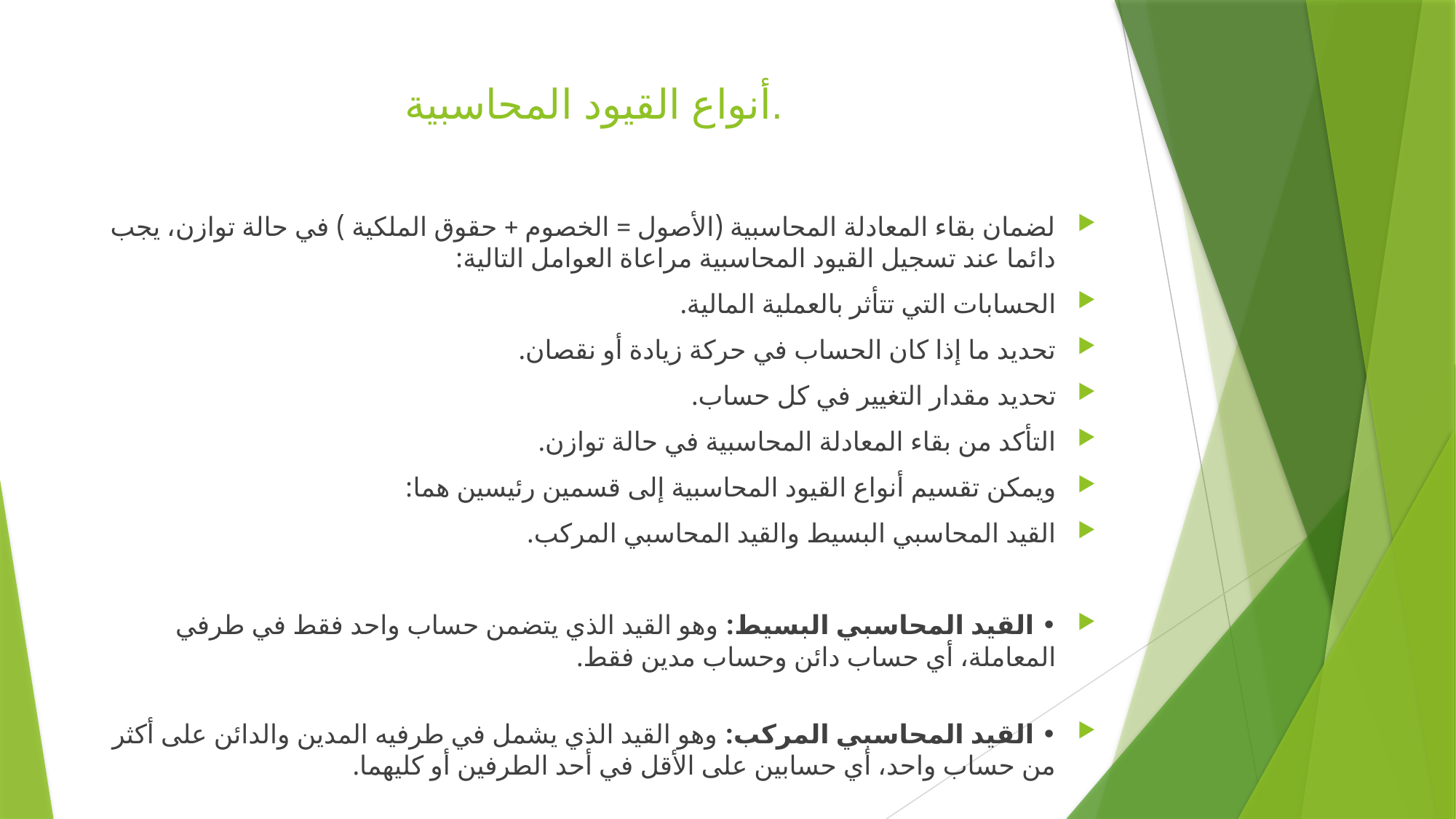

# .أنواع القيود المحاسبية
لضمان بقاء المعادلة المحاسبية (الأصول = الخصوم + حقوق الملكية ) في حالة توازن، يجب دائما عند تسجيل القيود المحاسبية مراعاة العوامل التالية:
الحسابات التي تتأثر بالعملية المالية.
تحديد ما إذا كان الحساب في حركة زيادة أو نقصان.
تحديد مقدار التغيير في كل حساب.
التأكد من بقاء المعادلة المحاسبية في حالة توازن.
ويمكن تقسيم أنواع القيود المحاسبية إلى قسمين رئيسين هما:
القيد المحاسبي البسيط والقيد المحاسبي المركب.

• القيد المحاسبي البسيط: وهو القيد الذي يتضمن حساب واحد فقط في طرفي المعاملة، أي حساب دائن وحساب مدين فقط.
• القيد المحاسبي المركب: وهو القيد الذي يشمل في طرفيه المدين والدائن على أكثر من حساب واحد، أي حسابين على الأقل في أحد الطرفين أو كليهما.